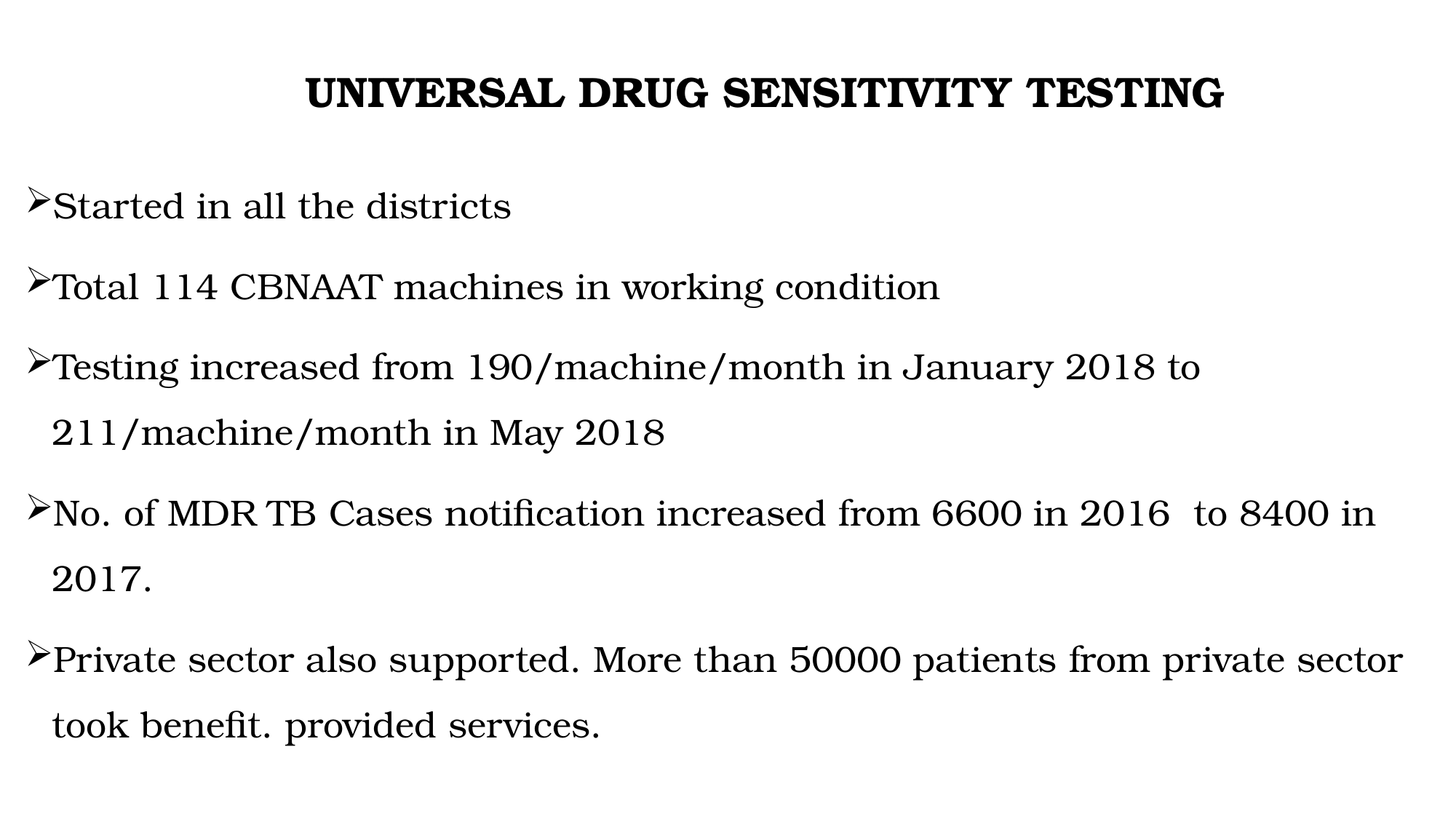

# UNIVERSAL DRUG SENSITIVITY TESTING
Started in all the districts
Total 114 CBNAAT machines in working condition
Testing increased from 190/machine/month in January 2018 to 211/machine/month in May 2018
No. of MDR TB Cases notification increased from 6600 in 2016  to 8400 in 2017.
Private sector also supported. More than 50000 patients from private sector took benefit. provided services.